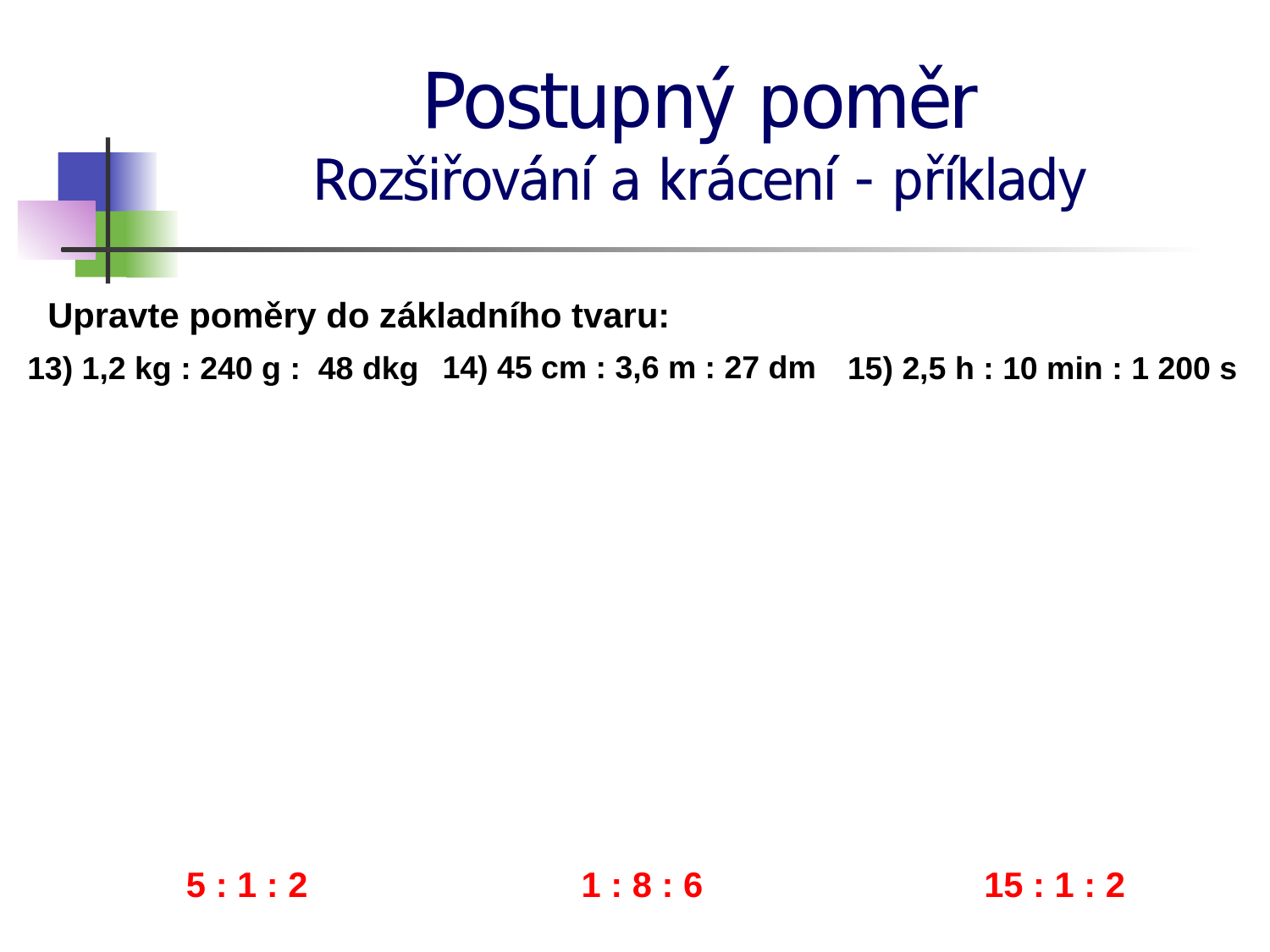

# Postupný poměr Rozšiřování a krácení - příklady
Upravte poměry do základního tvaru:
14) 45 cm : 3,6 m : 27 dm
15) 2,5 h : 10 min : 1 200 s
13) 1,2 kg : 240 g :  48 dkg
   5 : 1 : 2
   1 : 8 : 6
   15 : 1 : 2